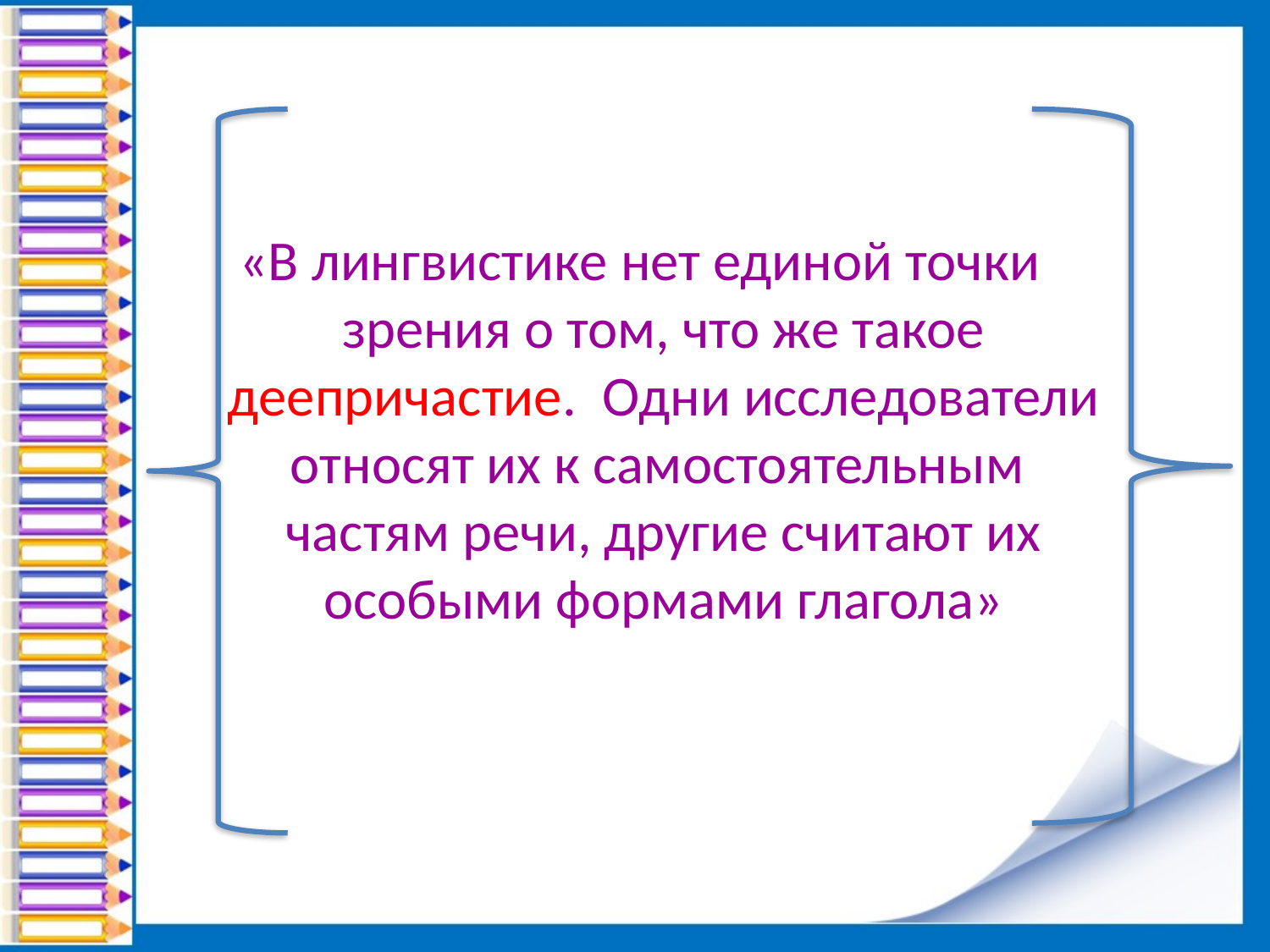

«В лингвистике нет единой точки зрения о том, что же такое деепричастие.  Одни исследователи относят их к самостоятельным  частям речи, другие считают их особыми формами глагола»